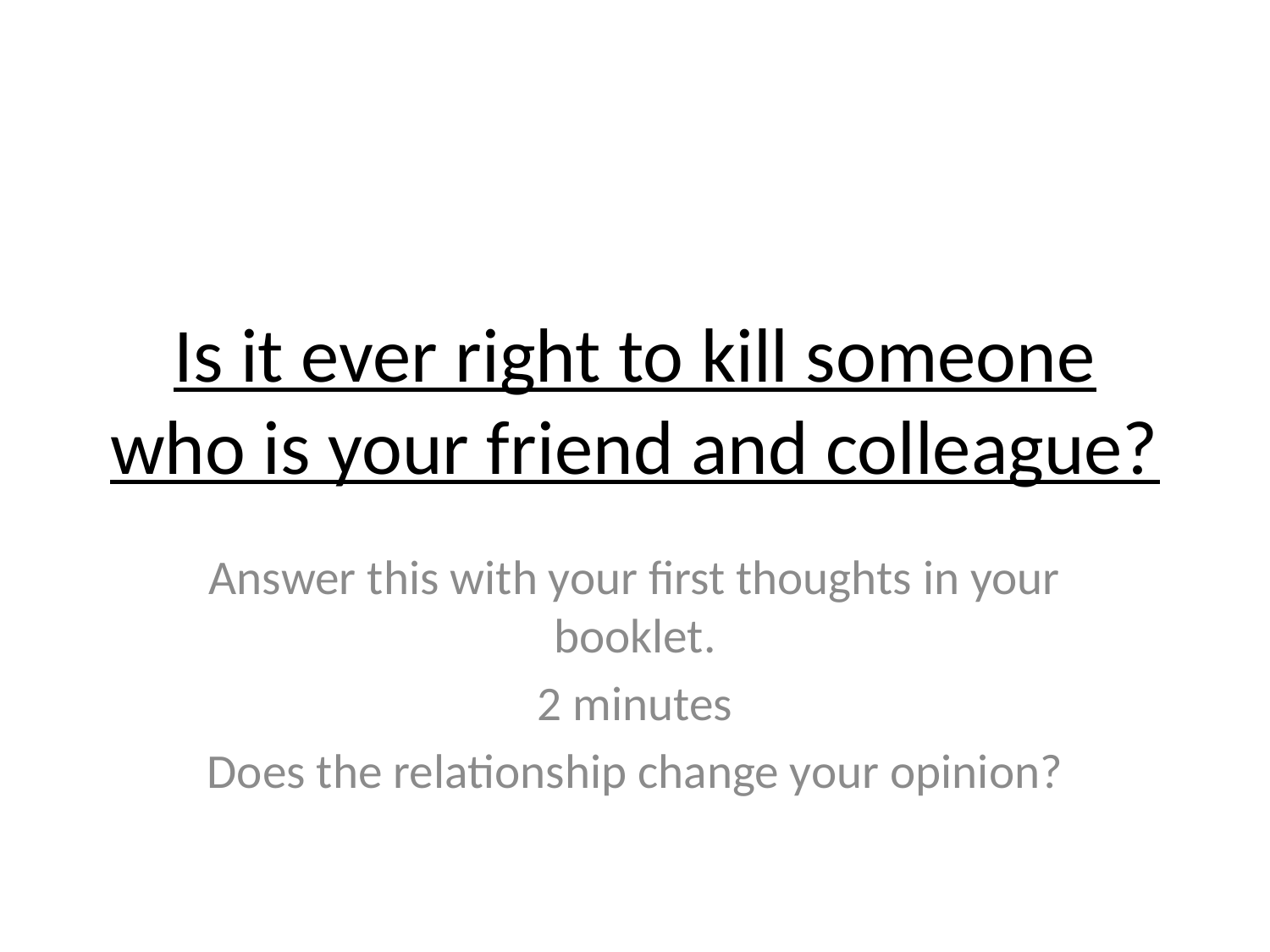

# Is it ever right to kill someone who is your friend and colleague?
Answer this with your first thoughts in your booklet.
2 minutes
Does the relationship change your opinion?